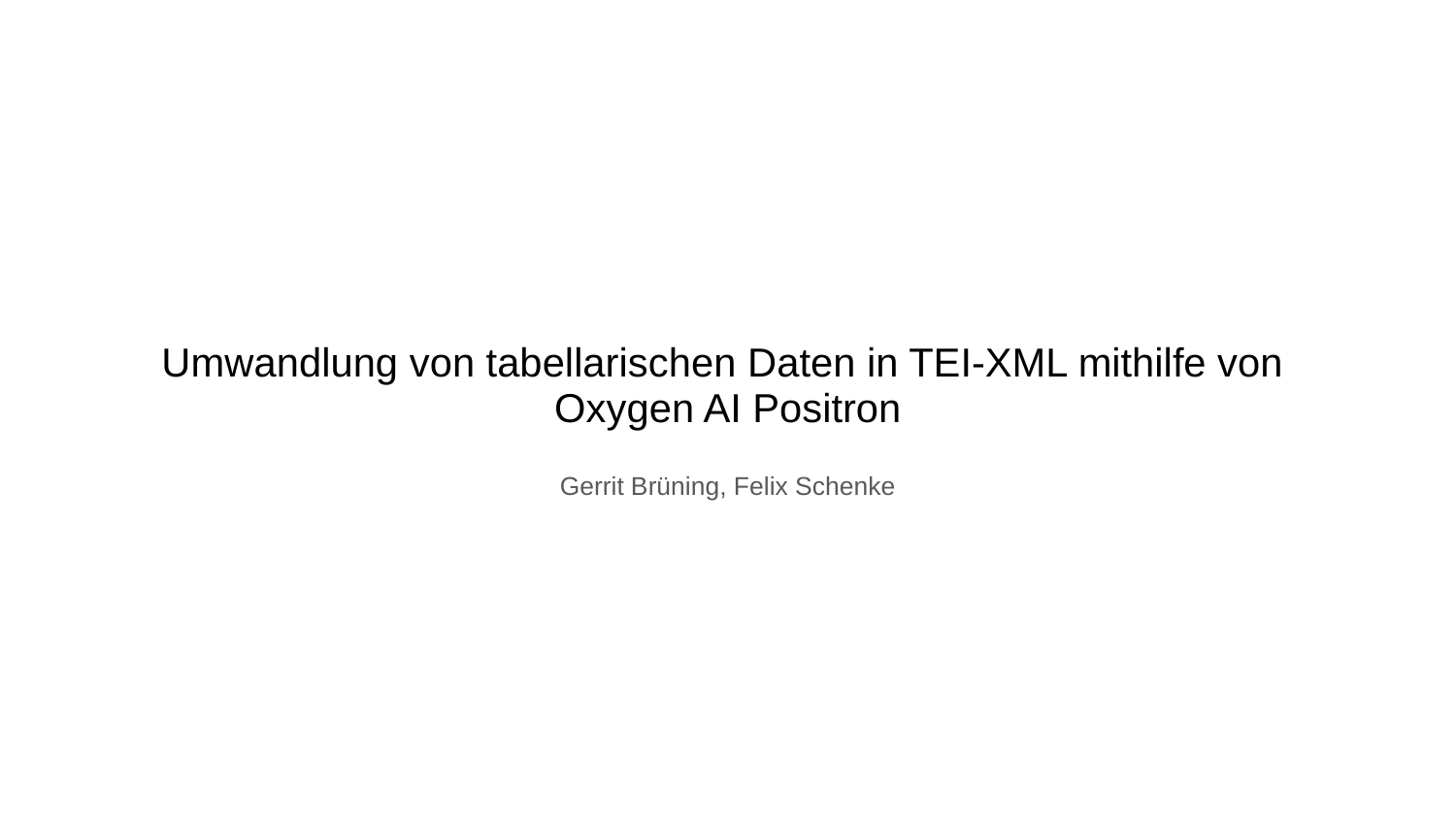

# Umwandlung von tabellarischen Daten in TEI-XML mithilfe von Oxygen AI Positron
Gerrit Brüning, Felix Schenke